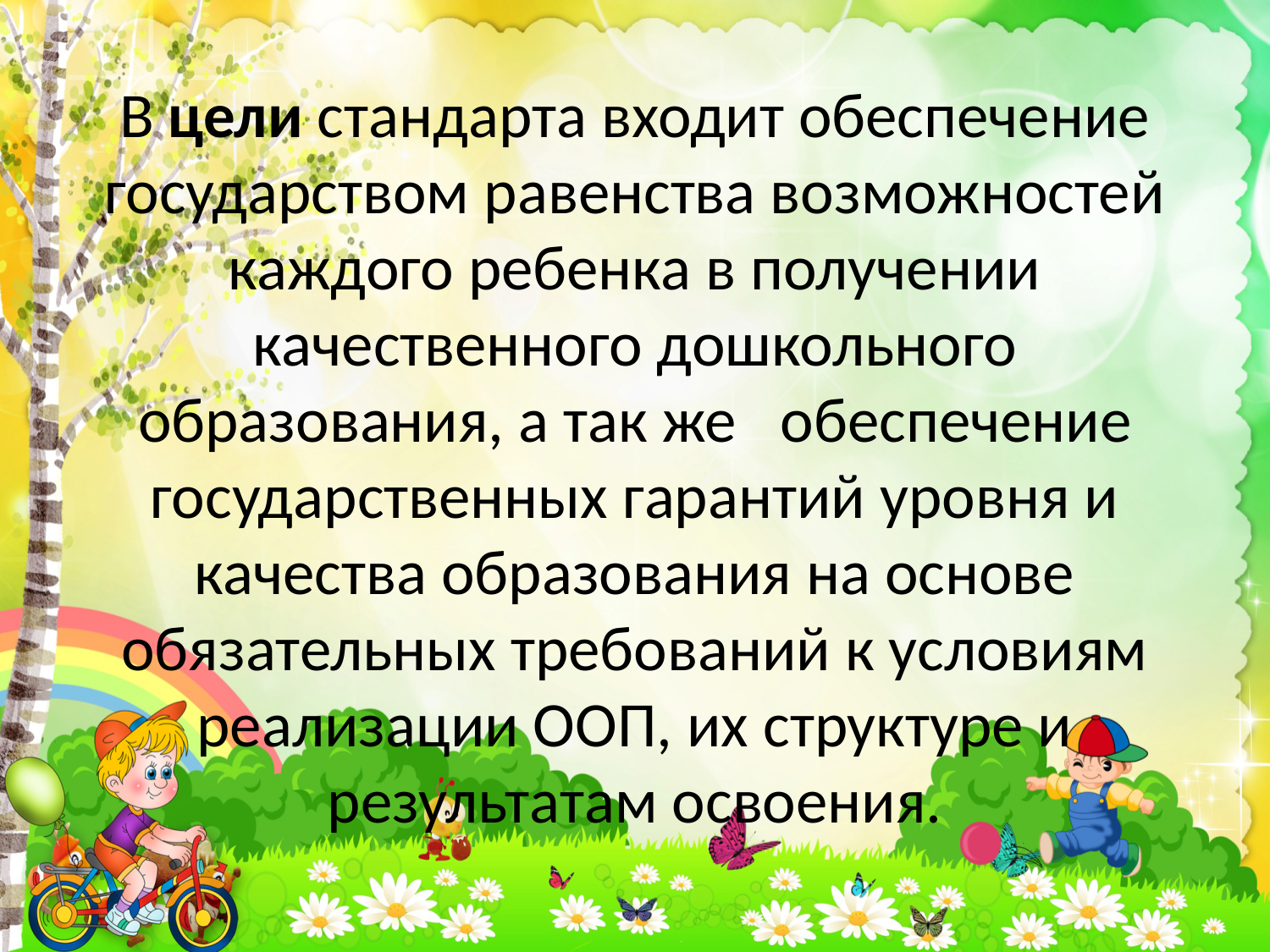

# В цели стандарта входит обеспечение государством равенства возможностей каждого ребенка в получении качественного дошкольного образования, а так же   обеспечение государственных гарантий уровня и качества образования на основе обязательных требований к условиям реализации ООП, их структуре и результатам освоения.